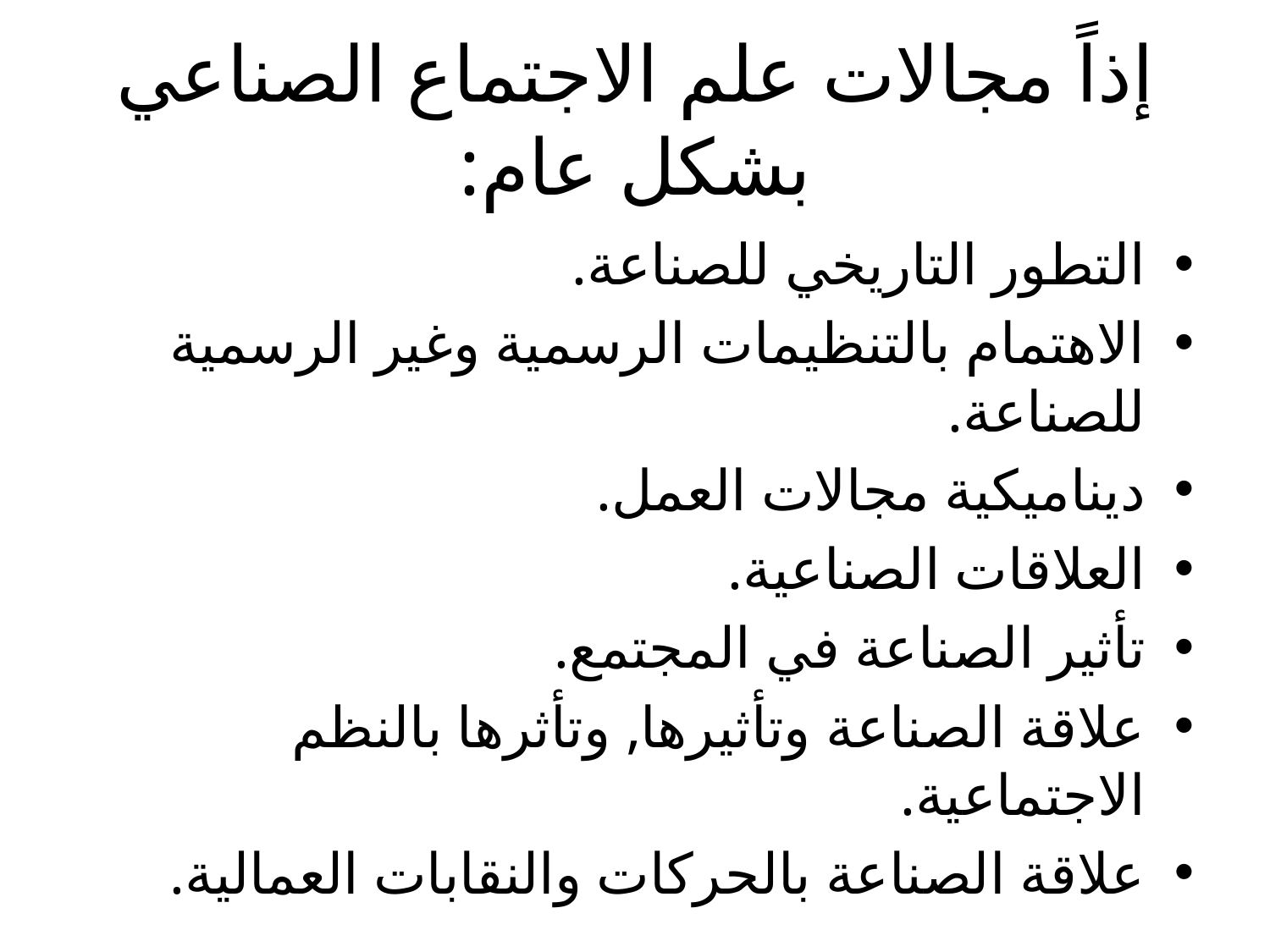

# إذاً مجالات علم الاجتماع الصناعي بشكل عام:
التطور التاريخي للصناعة.
الاهتمام بالتنظيمات الرسمية وغير الرسمية للصناعة.
ديناميكية مجالات العمل.
العلاقات الصناعية.
تأثير الصناعة في المجتمع.
علاقة الصناعة وتأثيرها, وتأثرها بالنظم الاجتماعية.
علاقة الصناعة بالحركات والنقابات العمالية.